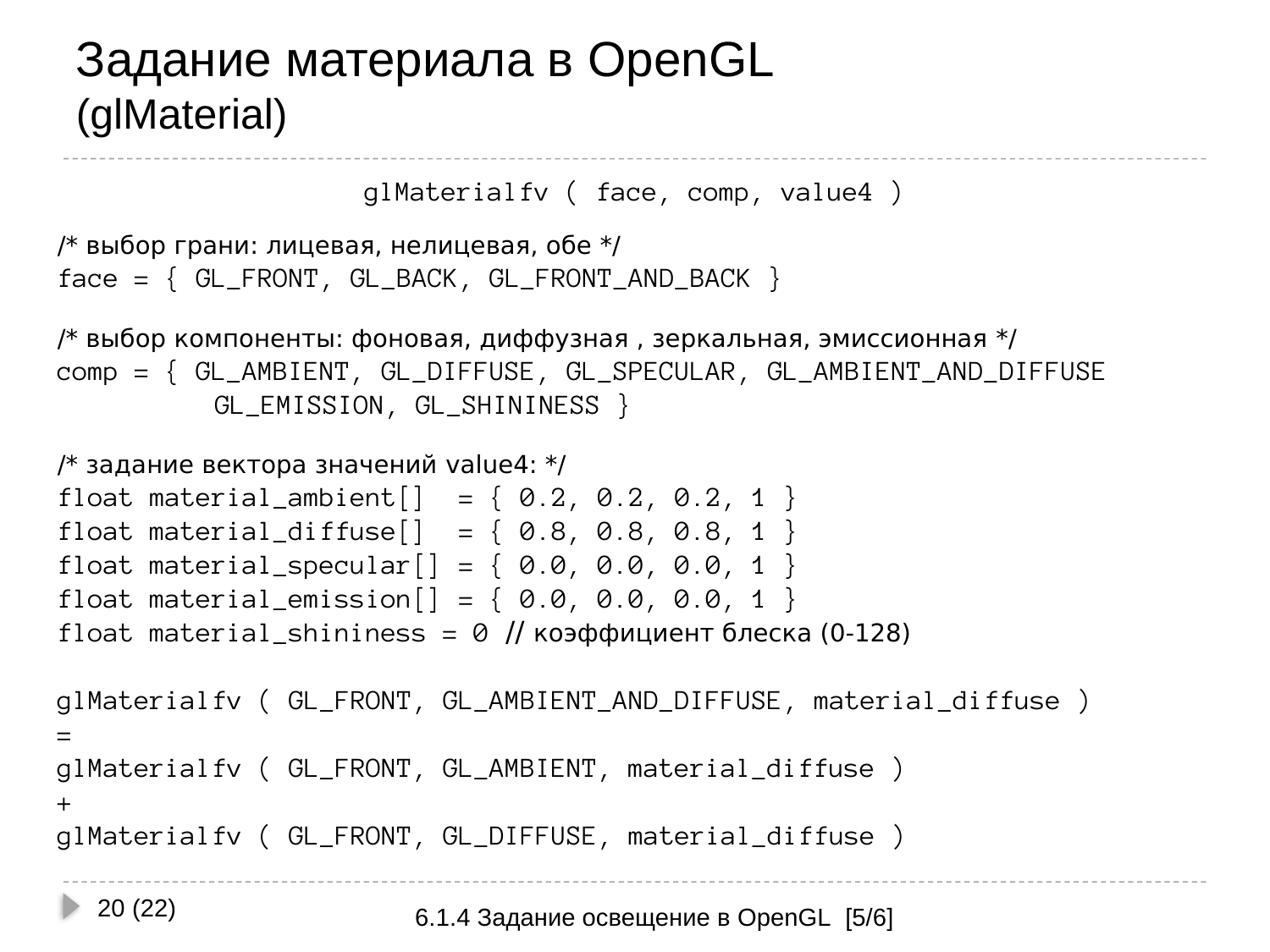

# Задание материала в OpenGL (glMaterial)
glMaterialfv ( face, comp, value4 )

/* выбор грани: лицевая, нелицевая, обе */
face = { GL_FRONT, GL_BACK, GL_FRONT_AND_BACK }

/* выбор компоненты: фоновая, диффузная , зеркальная, эмиссионная */
comp = { GL_AMBIENT, GL_DIFFUSE, GL_SPECULAR, GL_AMBIENT_AND_DIFFUSE
	  GL_EMISSION, GL_SHININESS }

/* задание вектора значений value4: */
float material_ambient[]  = { 0.2, 0.2, 0.2, 1 }
float material_diffuse[]  = { 0.8, 0.8, 0.8, 1 }
float material_specular[] = { 0.0, 0.0, 0.0, 1 }
float material_emission[] = { 0.0, 0.0, 0.0, 1 }
float material_shininess = 0 // коэффициент блеска (0-128)

glMaterialfv ( GL_FRONT, GL_AMBIENT_AND_DIFFUSE, material_diffuse )
=
glMaterialfv ( GL_FRONT, GL_AMBIENT, material_diffuse )
+
glMaterialfv ( GL_FRONT, GL_DIFFUSE, material_diffuse )
20 (22)
6.1.4 Задание освещение в OpenGL  [5/6]